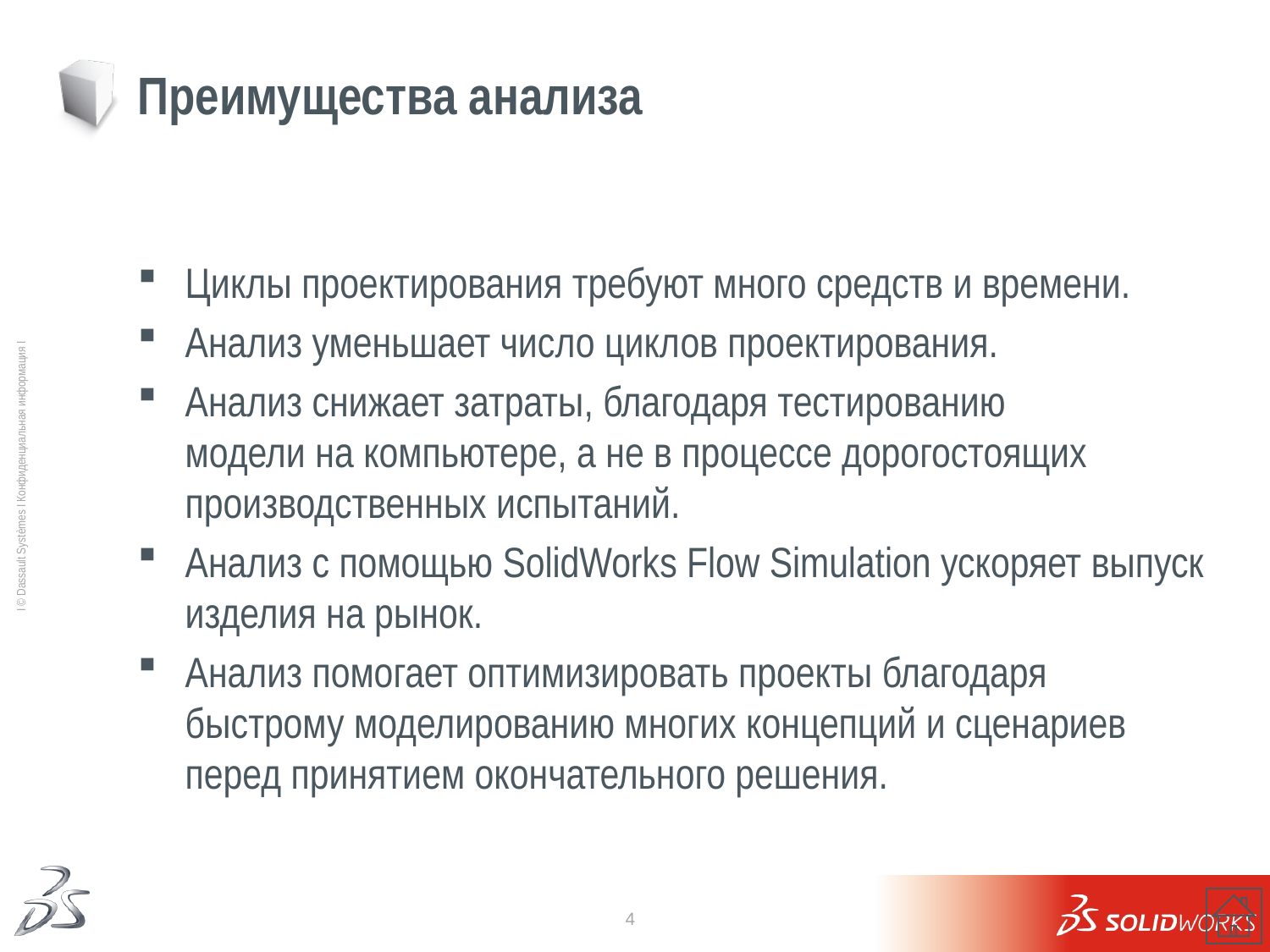

# Преимущества анализа
Циклы проектирования требуют много средств и времени.
Анализ уменьшает число циклов проектирования.
Анализ снижает затраты, благодаря тестированию
модели на компьютере, а не в процессе дорогостоящих производственных испытаний.
Анализ с помощью SolidWorks Flow Simulation ускоряет выпуск изделия на рынок.
Анализ помогает оптимизировать проекты благодаря быстрому моделированию многих концепций и сценариев перед принятием окончательного решения.